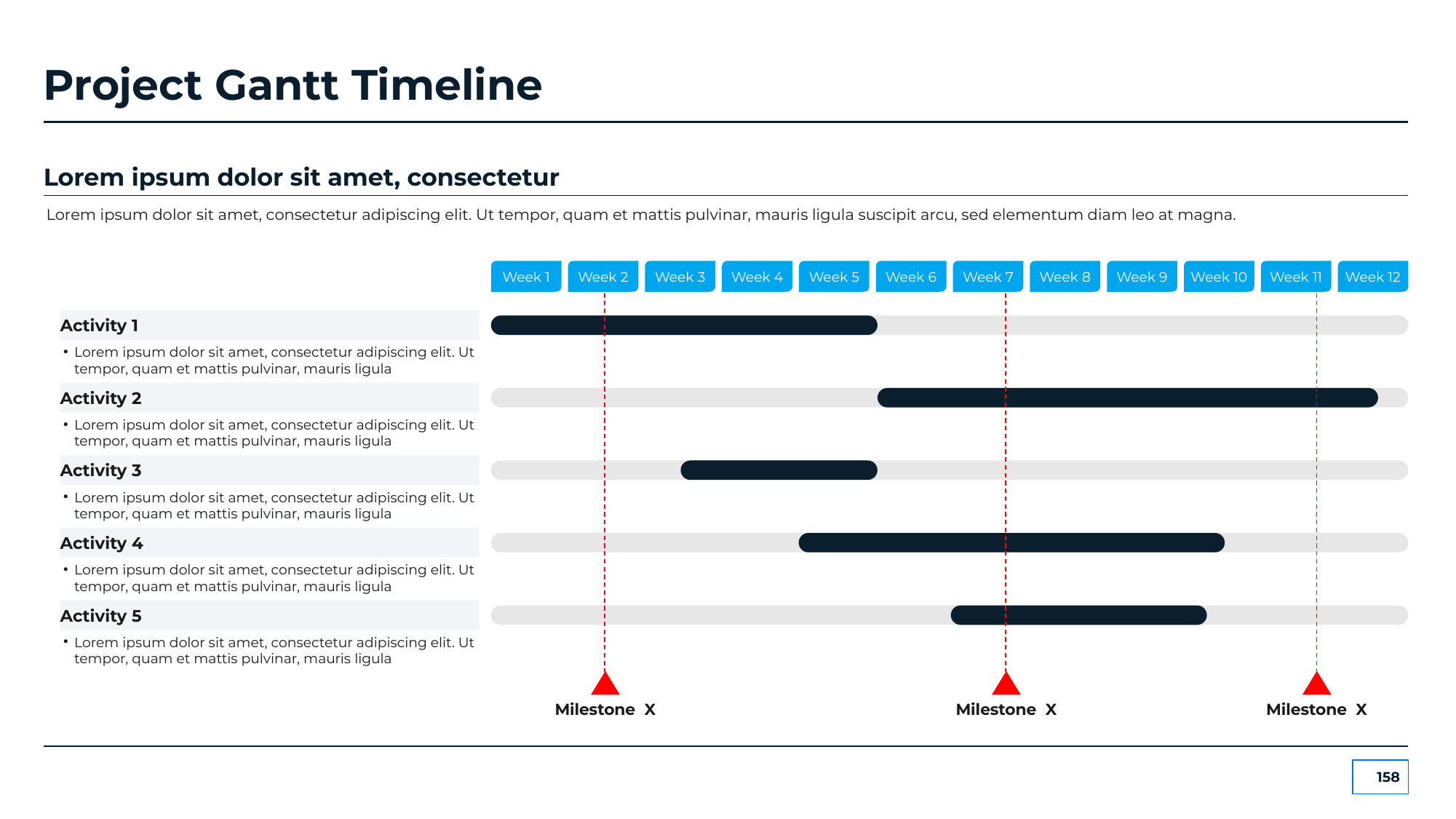

# Project Gantt Timeline
Lorem ipsum dolor sit amet, consectetur
Lorem ipsum dolor sit amet, consectetur adipiscing elit. Ut tempor, quam et mattis pulvinar, mauris ligula suscipit arcu, sed elementum diam leo at magna.
Week 1
Week 2
Week 3
Week 4
Week 5
Week 6
Week 7
Week 8
Week 9
Week 10
Week 11
Week 12

Activity 1
Lorem ipsum dolor sit amet, consectetur adipiscing elit. Ut tempor, quam et mattis pulvinar, mauris ligula
Activity 2
Lorem ipsum dolor sit amet, consectetur adipiscing elit. Ut tempor, quam et mattis pulvinar, mauris ligula
Activity 3
Lorem ipsum dolor sit amet, consectetur adipiscing elit. Ut tempor, quam et mattis pulvinar, mauris ligula
Activity 4
Lorem ipsum dolor sit amet, consectetur adipiscing elit. Ut tempor, quam et mattis pulvinar, mauris ligula
Activity 5
Lorem ipsum dolor sit amet, consectetur adipiscing elit. Ut tempor, quam et mattis pulvinar, mauris ligula

Milestone  X
Milestone  X
Milestone  X
158